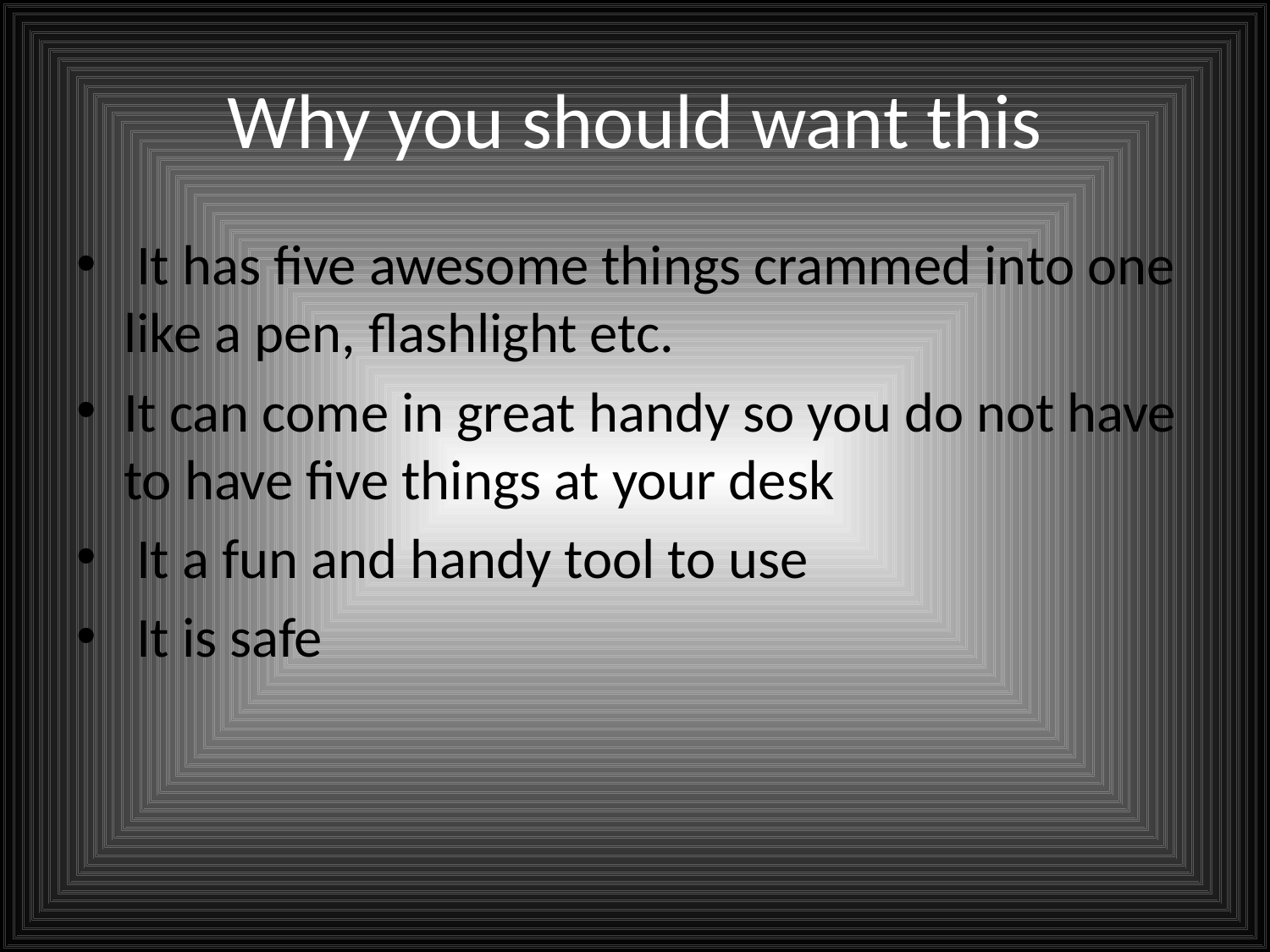

# Why you should want this
 It has five awesome things crammed into one like a pen, flashlight etc.
It can come in great handy so you do not have to have five things at your desk
 It a fun and handy tool to use
 It is safe